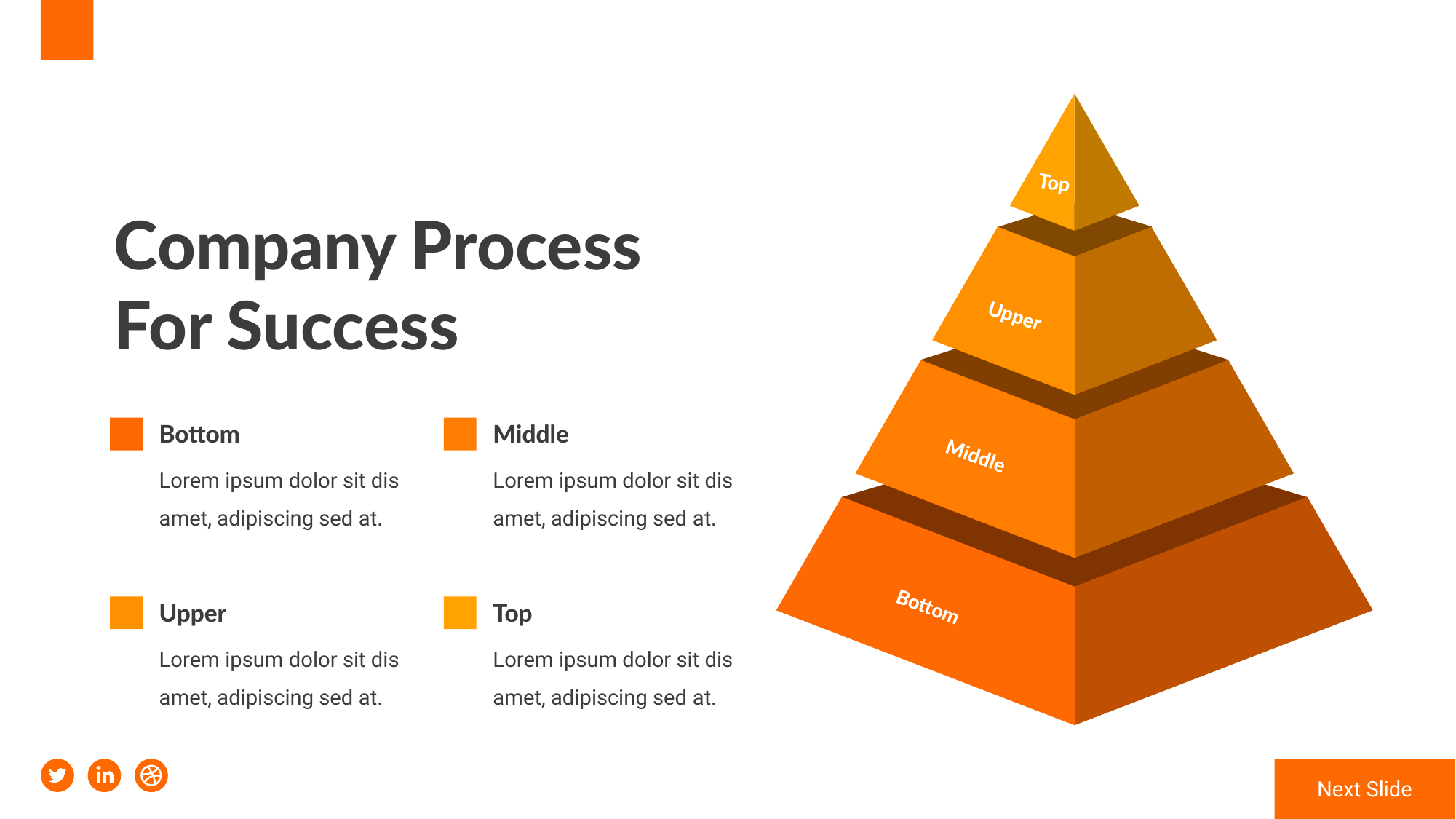

22

Top
Company Process
For Success

Upper

Bottom
Middle

Middle
Lorem ipsum dolor sit dis amet, adipiscing sed at.
Lorem ipsum dolor sit dis amet, adipiscing sed at.
Bottom
Upper
Top

Lorem ipsum dolor sit dis amet, adipiscing sed at.
Lorem ipsum dolor sit dis amet, adipiscing sed at.

Next Slide